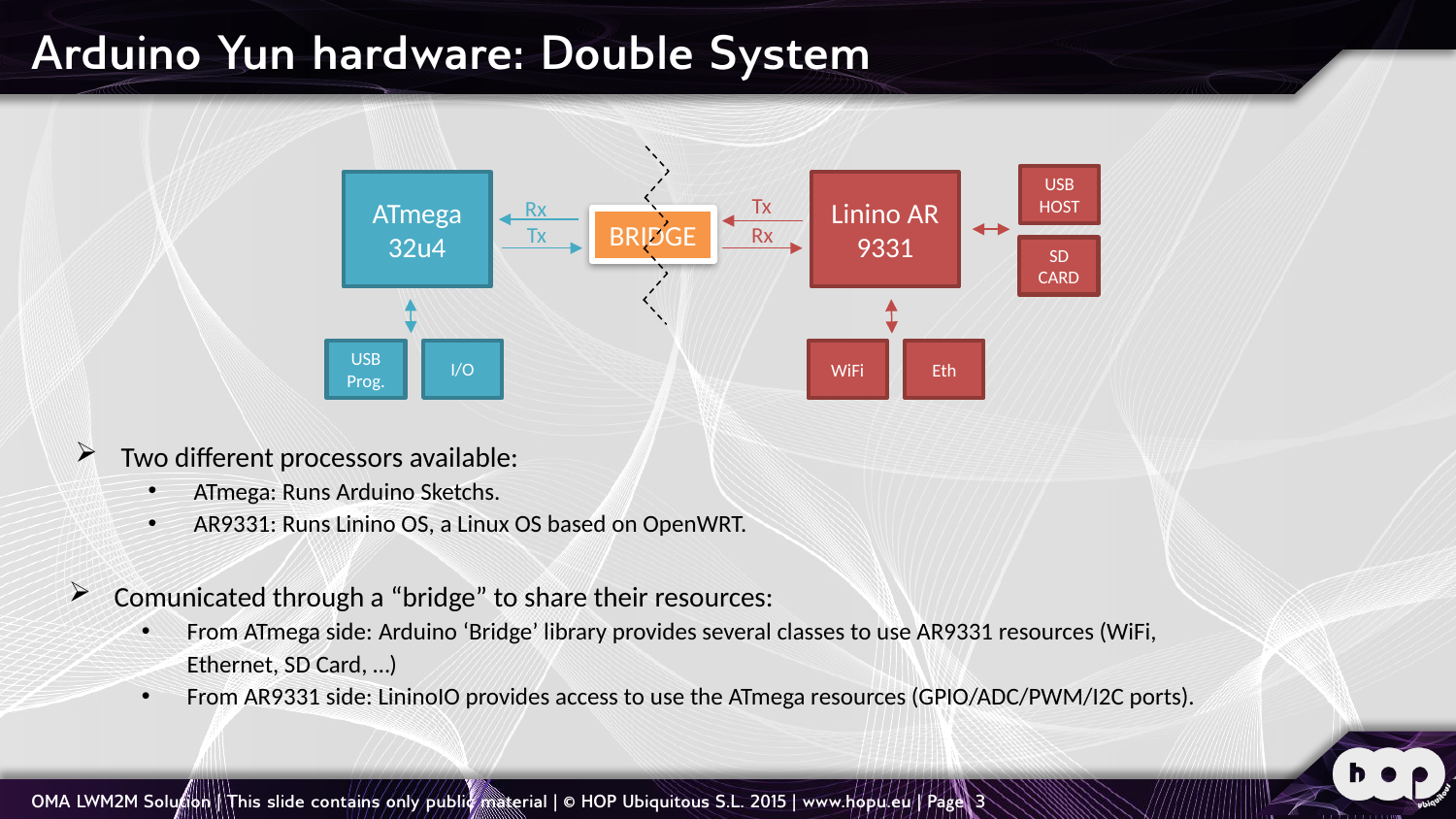

# Arduino Yun hardware: Double System
USB
HOST
ATmega
32u4
Linino AR 9331
Tx
Rx
BRIDGE
Tx
Rx
SD
CARD
USB
Prog.
I/O
WiFi
Eth
Two different processors available:
ATmega: Runs Arduino Sketchs.
AR9331: Runs Linino OS, a Linux OS based on OpenWRT.
Comunicated through a “bridge” to share their resources:
From ATmega side: Arduino ‘Bridge’ library provides several classes to use AR9331 resources (WiFi, Ethernet, SD Card, …)
From AR9331 side: LininoIO provides access to use the ATmega resources (GPIO/ADC/PWM/I2C ports).